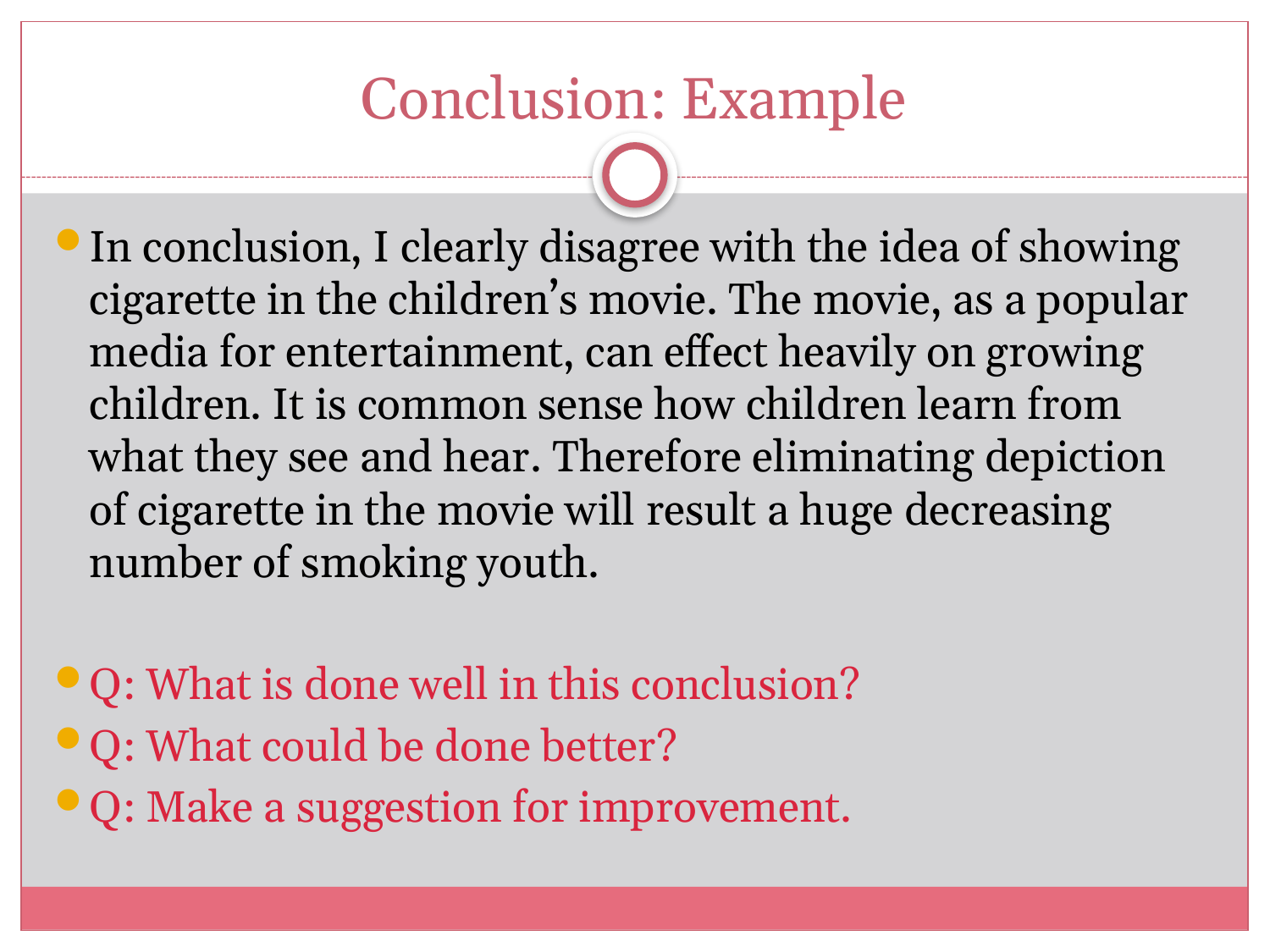

# Conclusion: Example
In conclusion, I clearly disagree with the idea of showing cigarette in the children’s movie. The movie, as a popular media for entertainment, can effect heavily on growing children. It is common sense how children learn from what they see and hear. Therefore eliminating depiction of cigarette in the movie will result a huge decreasing number of smoking youth.

Q: What is done well in this conclusion?
Q: What could be done better?
Q: Make a suggestion for improvement.